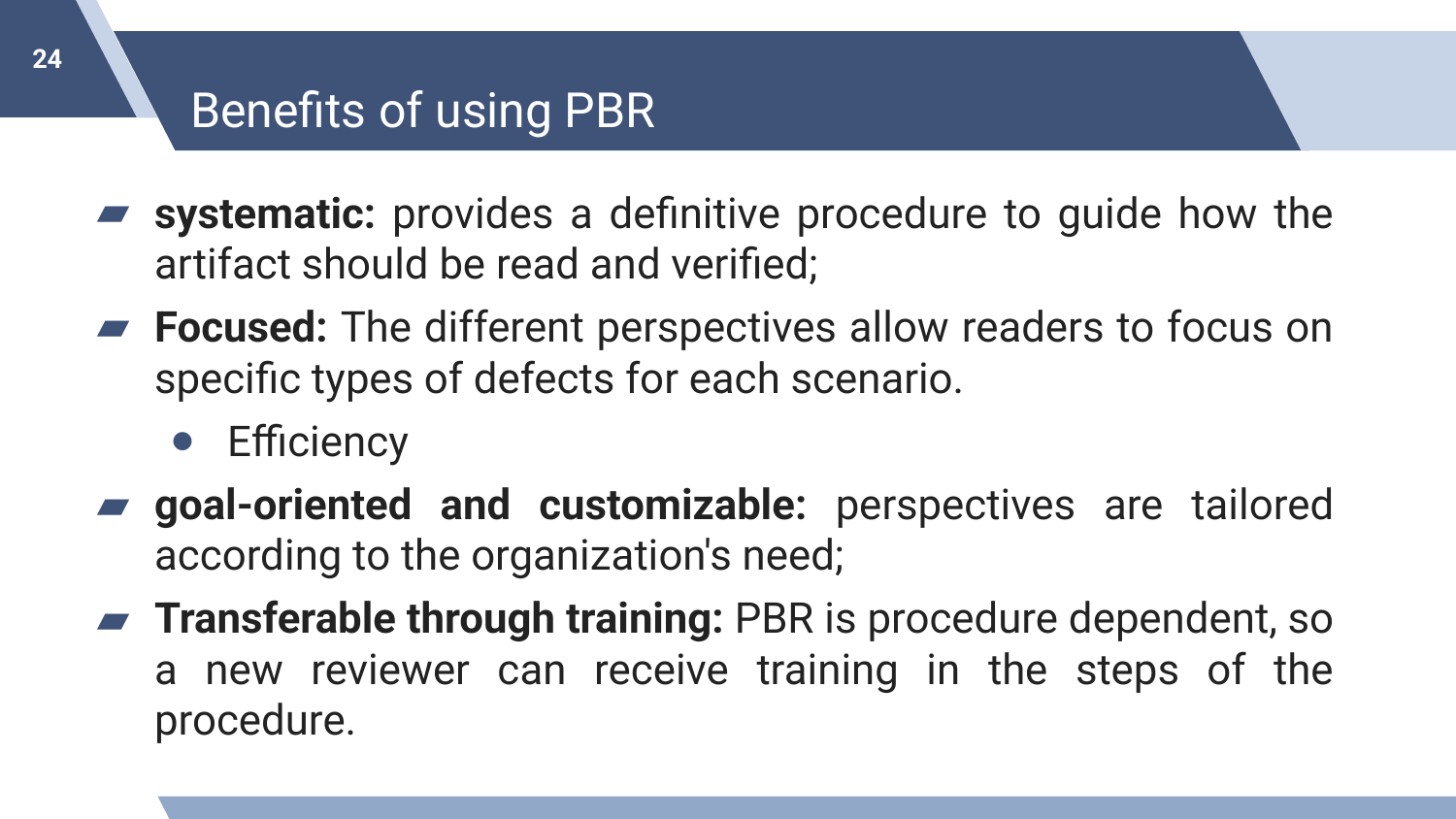

24
# Benefits of using PBR
systematic: provides a definitive procedure to guide how the artifact should be read and verified;
Focused: The different perspectives allow readers to focus on specific types of defects for each scenario.
Efficiency
goal-oriented and customizable: perspectives are tailored according to the organization's need;
Transferable through training: PBR is procedure dependent, so a new reviewer can receive training in the steps of the procedure.